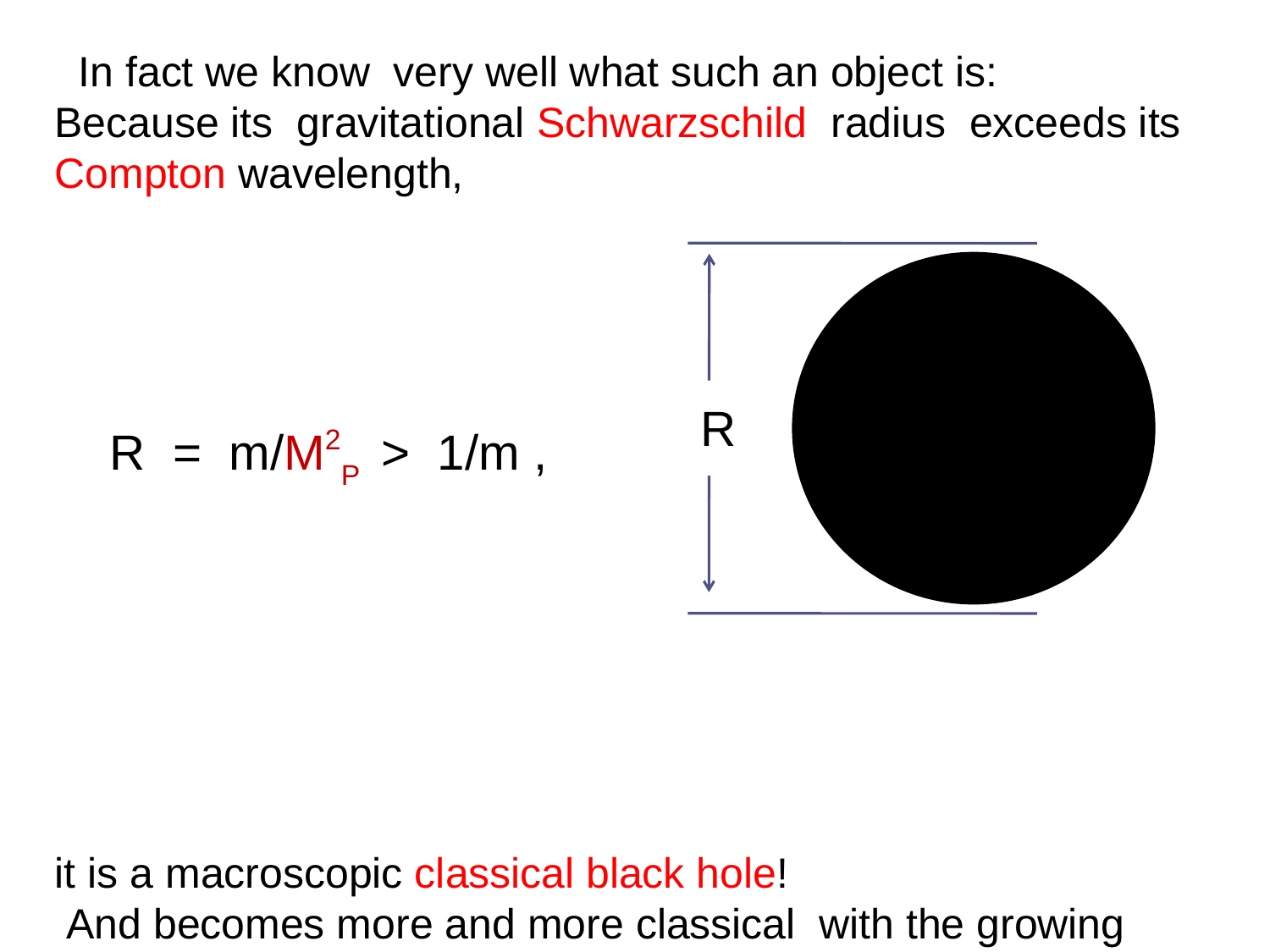

In fact we know  very well what such an object is:
Because its  gravitational Schwarzschild  radius  exceeds its Compton wavelength,

    R  =  m/M2P  >  1/m ,

it is a macroscopic classical black hole!
 And becomes more and more classical  with the growing
mass.

R